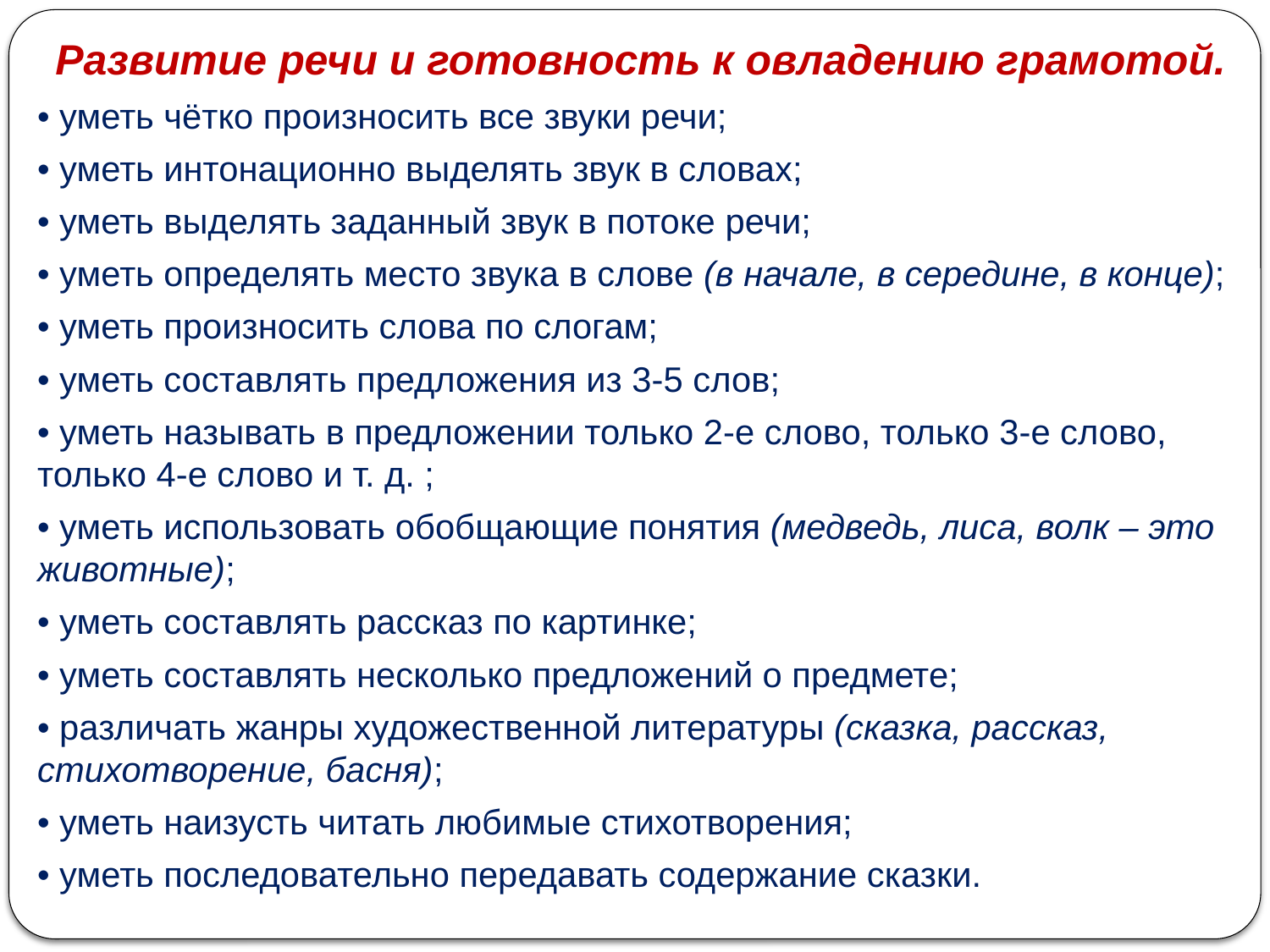

Развитие речи и готовность к овладению грамотой.
• уметь чётко произносить все звуки речи;
• уметь интонационно выделять звук в словах;
• уметь выделять заданный звук в потоке речи;
• уметь определять место звука в слове (в начале, в середине, в конце);
• уметь произносить слова по слогам;
• уметь составлять предложения из 3-5 слов;
• уметь называть в предложении только 2-е слово, только 3-е слово, только 4-е слово и т. д. ;
• уметь использовать обобщающие понятия (медведь, лиса, волк – это животные);
• уметь составлять рассказ по картинке;
• уметь составлять несколько предложений о предмете;
• различать жанры художественной литературы (сказка, рассказ, стихотворение, басня);
• уметь наизусть читать любимые стихотворения;
• уметь последовательно передавать содержание сказки.